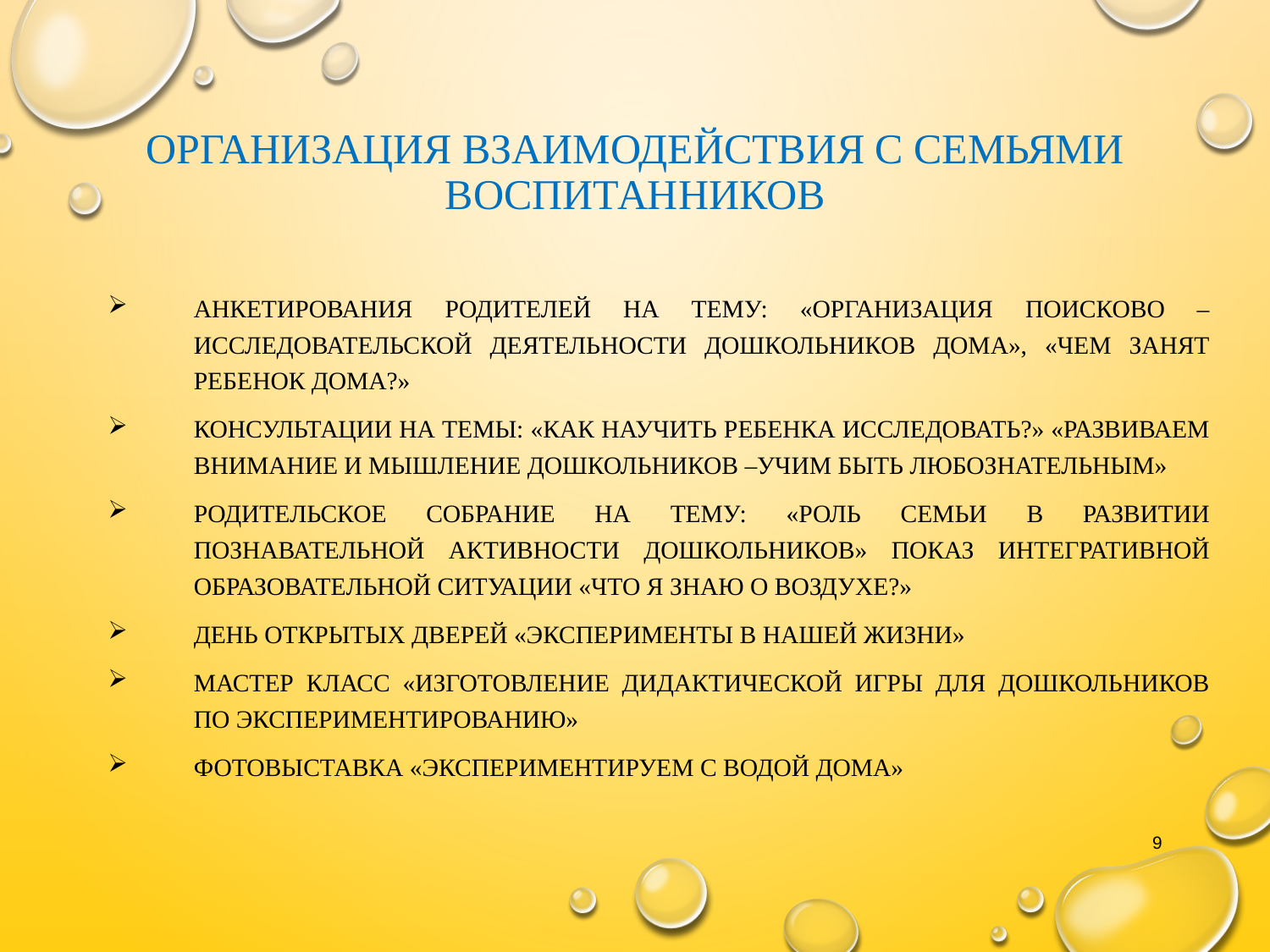

# Организация взаимодействия с семьями воспитанников
Анкетирования родителей на тему: «Организация поисково – исследовательской деятельности дошкольников дома», «Чем занят ребенок дома?»
Консультации на темы: «Как научить ребенка исследовать?» «Развиваем внимание и мышление дошкольников –учим быть любознательным»
Родительское собрание на тему: «Роль семьи в развитии познавательной активности дошкольников» Показ интегративной образовательной ситуации «Что я знаю о воздухе?»
День открытых дверей «Эксперименты в нашей жизни»
Мастер класс «Изготовление дидактической игры для дошкольников по экспериментированию»
Фотовыставка «Экспериментируем с водой дома»
9